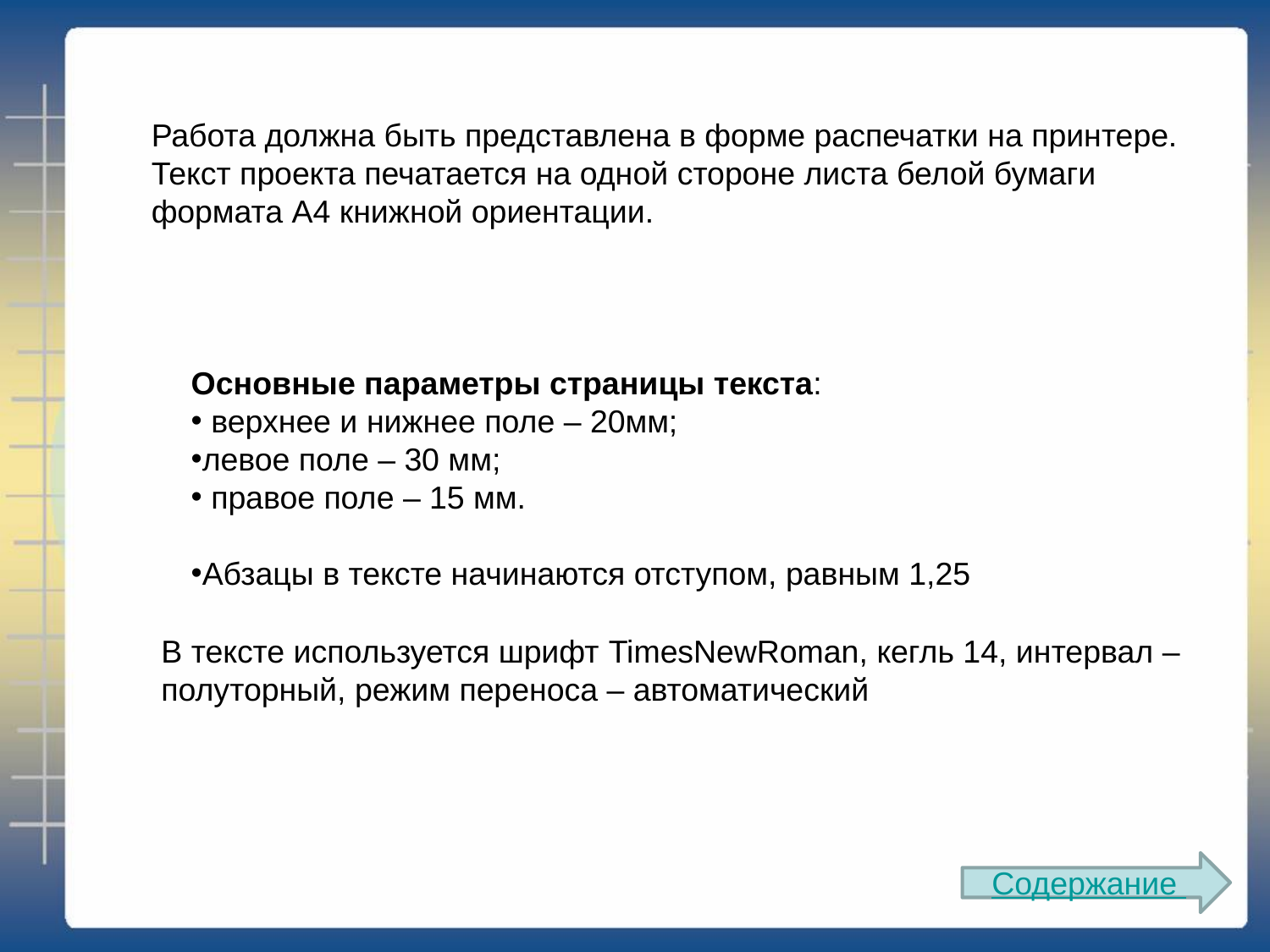

Работа должна быть представлена в форме распечатки на принтере. Текст проекта печатается на одной стороне листа белой бумаги формата А4 книжной ориентации.

Основные параметры страницы текста:
 верхнее и нижнее поле – 20мм;
левое поле – 30 мм;
 правое поле – 15 мм.

Абзацы в тексте начинаются отступом, равным 1,25
В тексте используется шрифт TimesNewRoman, кегль 14, интервал – полуторный, режим переноса – автоматический
Содержание